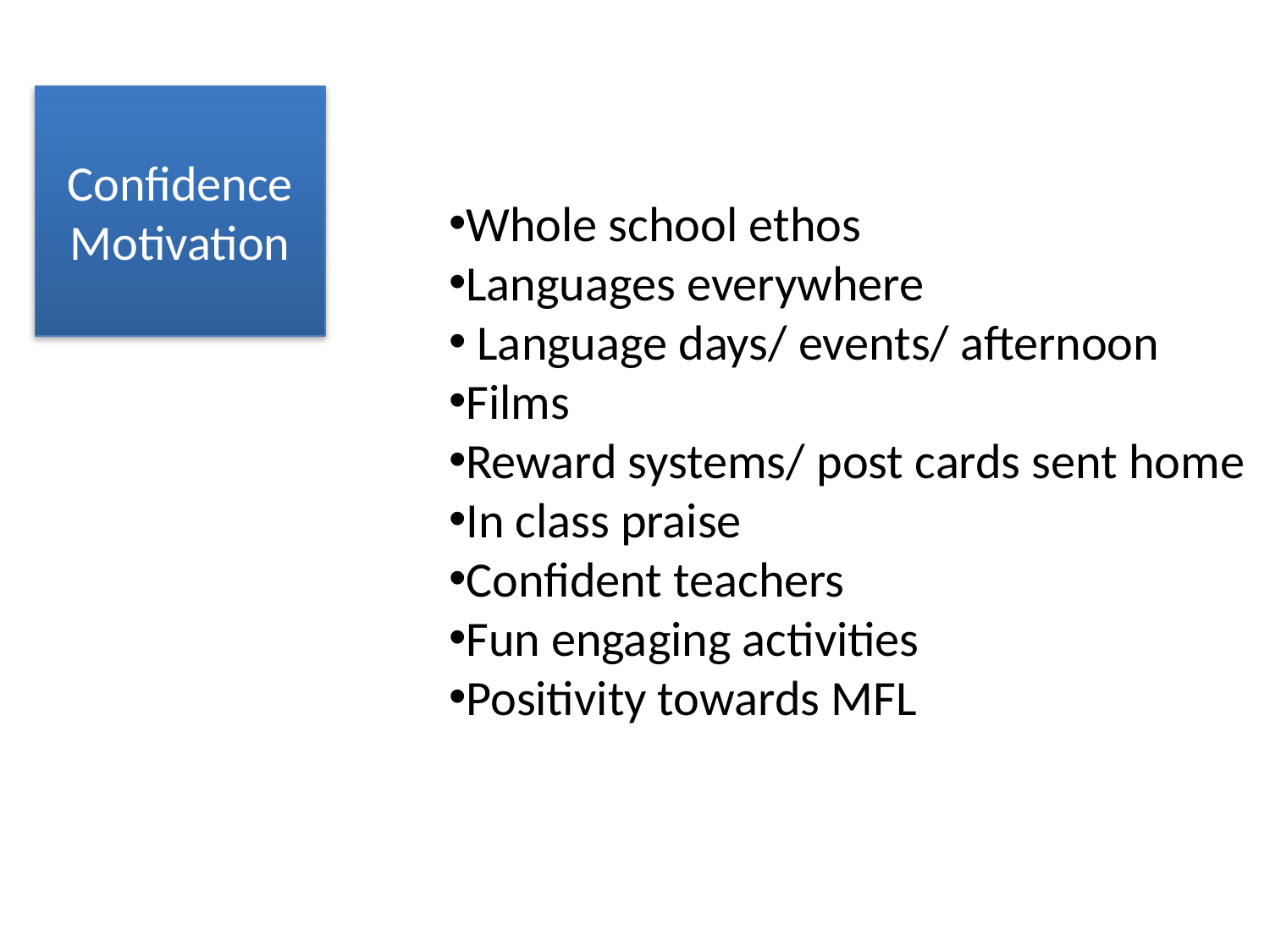

Confidence
Motivation
Whole school ethos
Languages everywhere
 Language days/ events/ afternoon
Films
Reward systems/ post cards sent home
In class praise
Confident teachers
Fun engaging activities
Positivity towards MFL